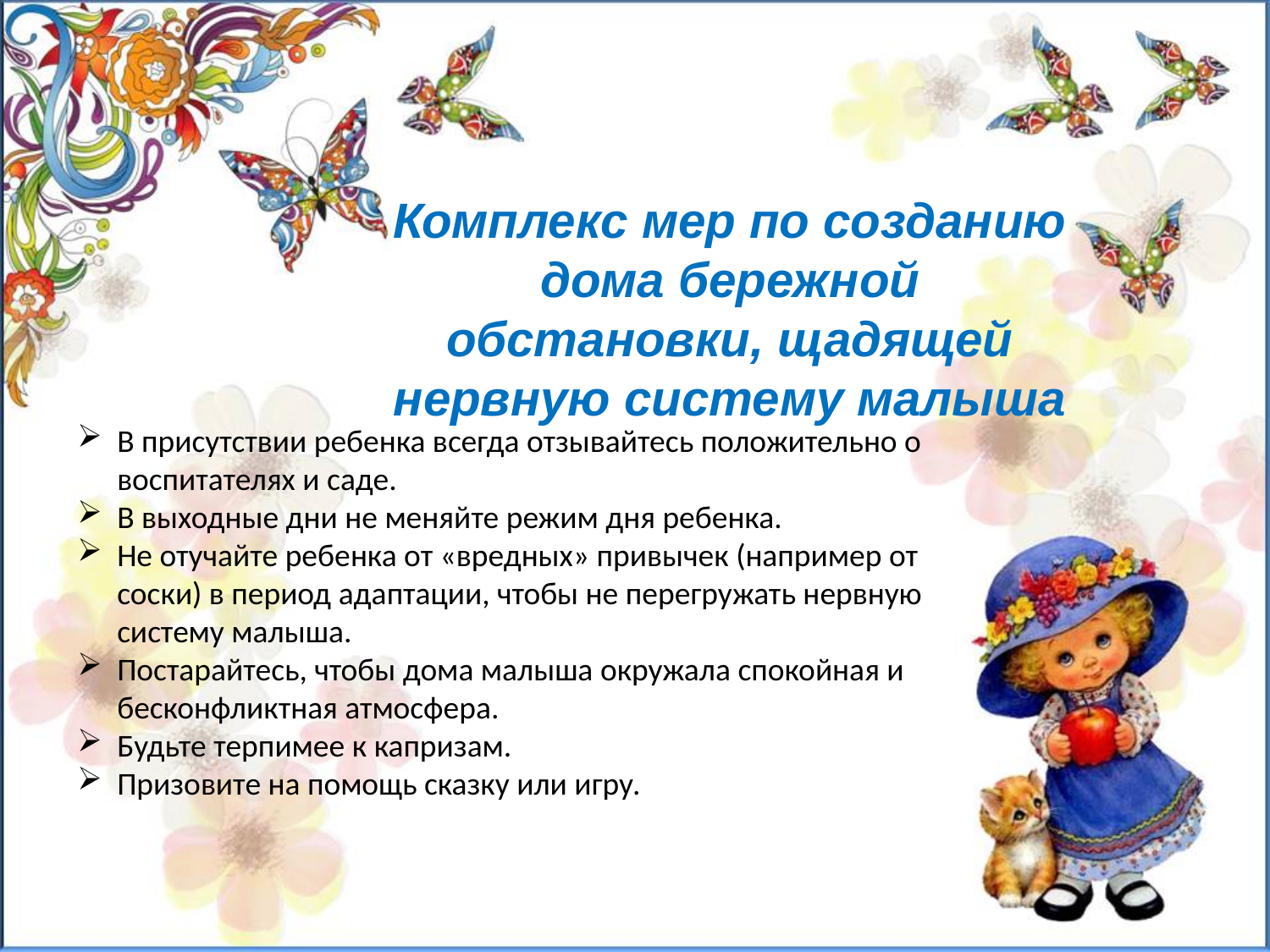

Комплекс мер по созданию дома бережной обстановки, щадящей нервную систему малыша

В присутствии ребенка всегда отзывайтесь положительно о воспитателях и саде.
В выходные дни не меняйте режим дня ребенка.
Не отучайте ребенка от «вредных» привычек (например от соски) в период адаптации, чтобы не перегружать нервную систему малыша.
Постарайтесь, чтобы дома малыша окружала спокойная и бесконфликтная атмосфера.
Будьте терпимее к капризам.
Призовите на помощь сказку или игру.